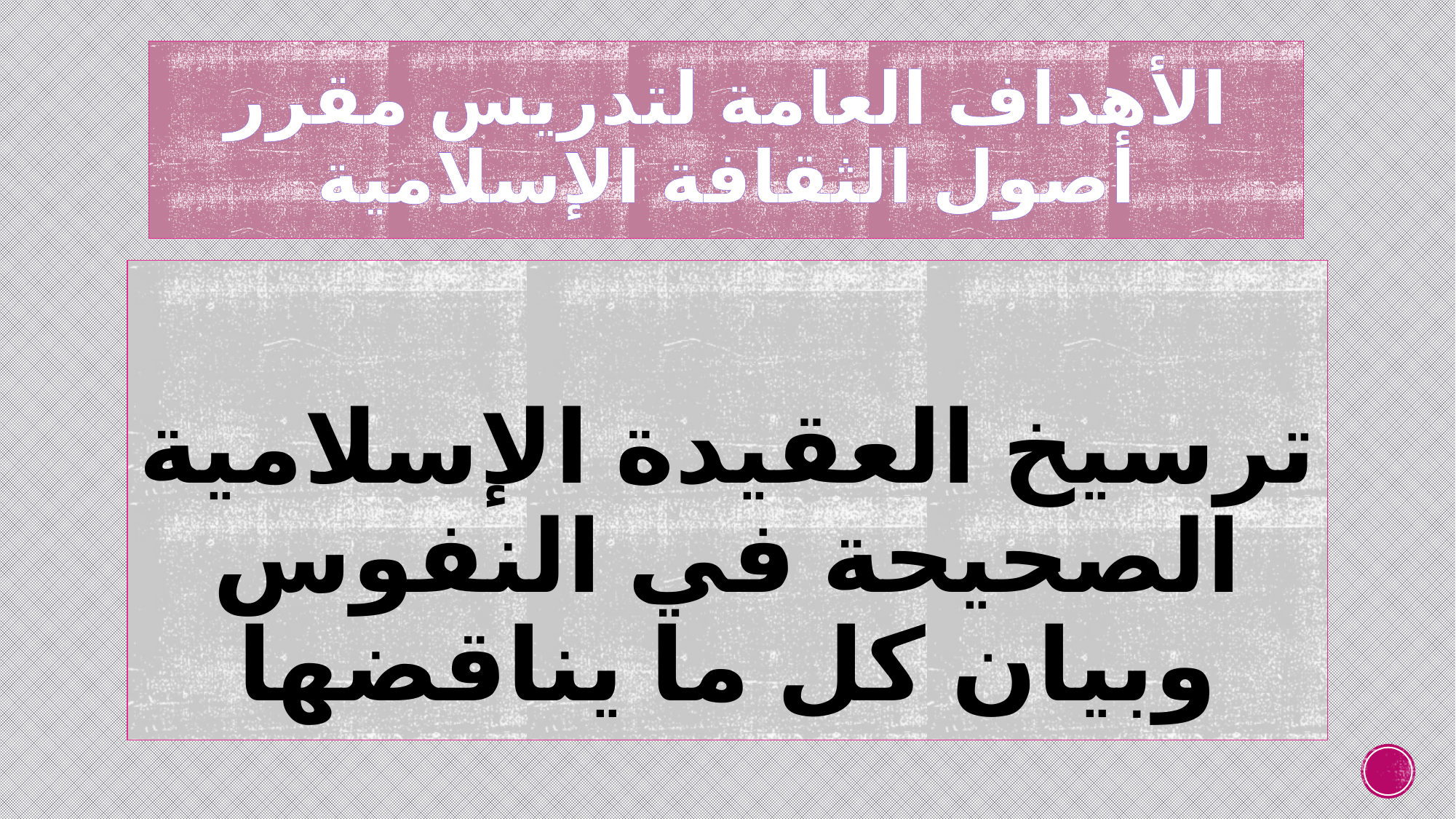

# الأهداف العامة لتدريس مقرر أصول الثقافة الإسلامية

ترسيخ العقيدة الإسلامية الصحيحة في النفوس وبيان كل ما يناقضها